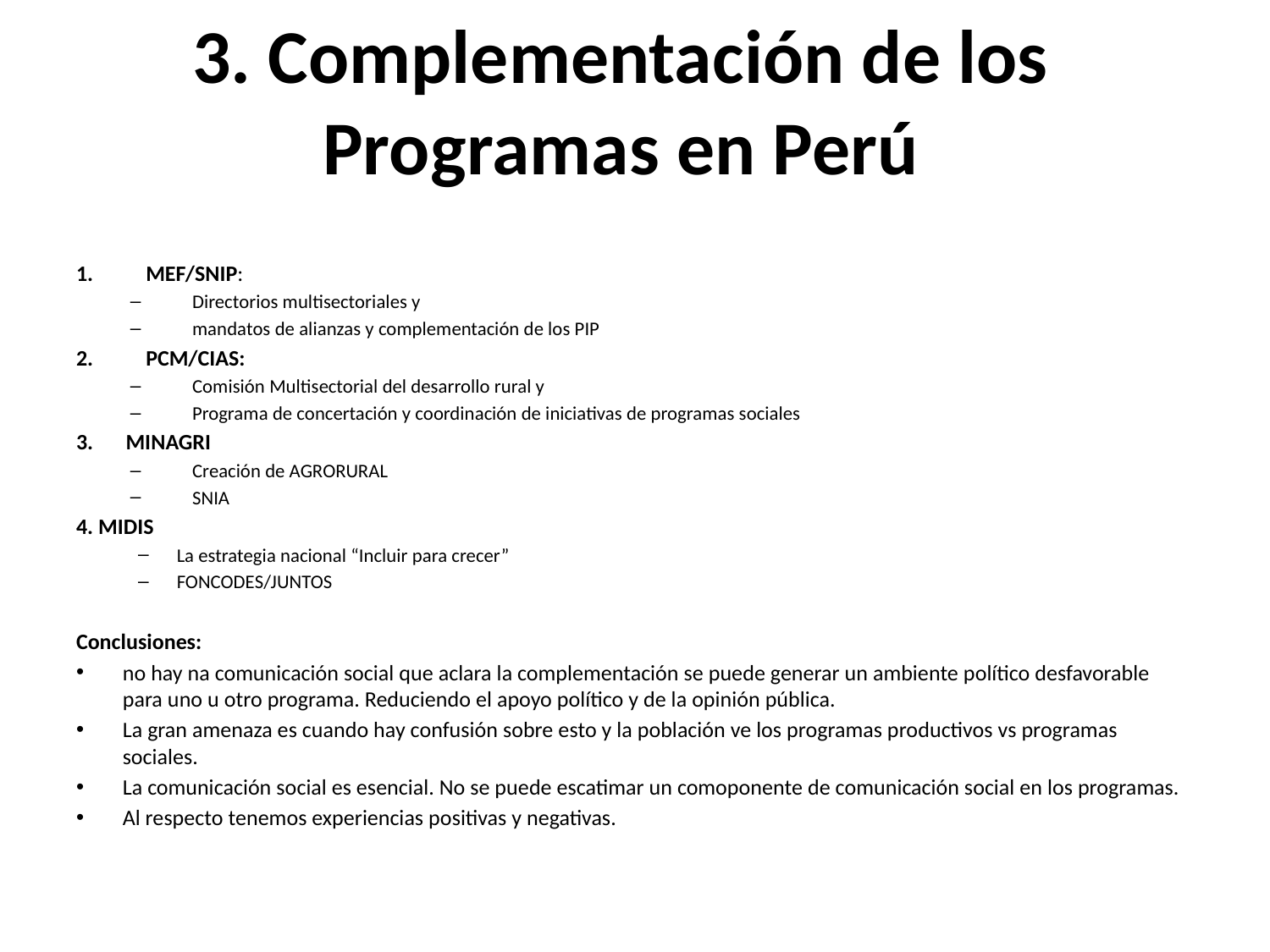

# 3. Complementación de los Programas en Perú

MEF/SNIP:
Directorios multisectoriales y
mandatos de alianzas y complementación de los PIP
PCM/CIAS:
Comisión Multisectorial del desarrollo rural y
Programa de concertación y coordinación de iniciativas de programas sociales
3. 	MINAGRI
Creación de AGRORURAL
SNIA
4. MIDIS
La estrategia nacional “Incluir para crecer”
FONCODES/JUNTOS

Conclusiones:
no hay na comunicación social que aclara la complementación se puede generar un ambiente político desfavorable para uno u otro programa. Reduciendo el apoyo político y de la opinión pública.
La gran amenaza es cuando hay confusión sobre esto y la población ve los programas productivos vs programas sociales.
La comunicación social es esencial. No se puede escatimar un comoponente de comunicación social en los programas.
Al respecto tenemos experiencias positivas y negativas.